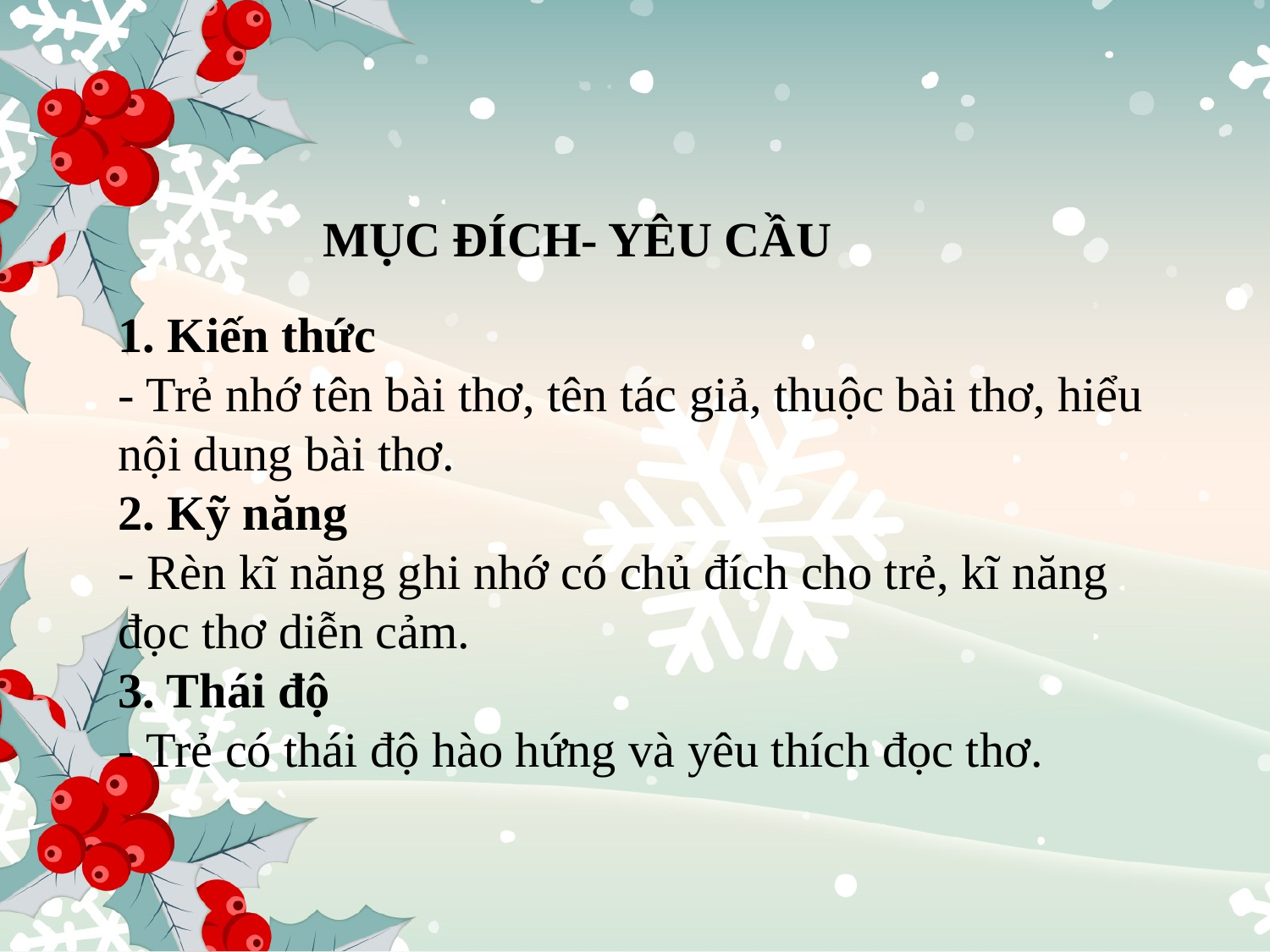

MỤC ĐÍCH- YÊU CẦU
1. Kiến thức
- Trẻ nhớ tên bài thơ, tên tác giả, thuộc bài thơ, hiểu nội dung bài thơ.
2. Kỹ năng
- Rèn kĩ năng ghi nhớ có chủ đích cho trẻ, kĩ năng đọc thơ diễn cảm.
3. Thái độ
- Trẻ có thái độ hào hứng và yêu thích đọc thơ.